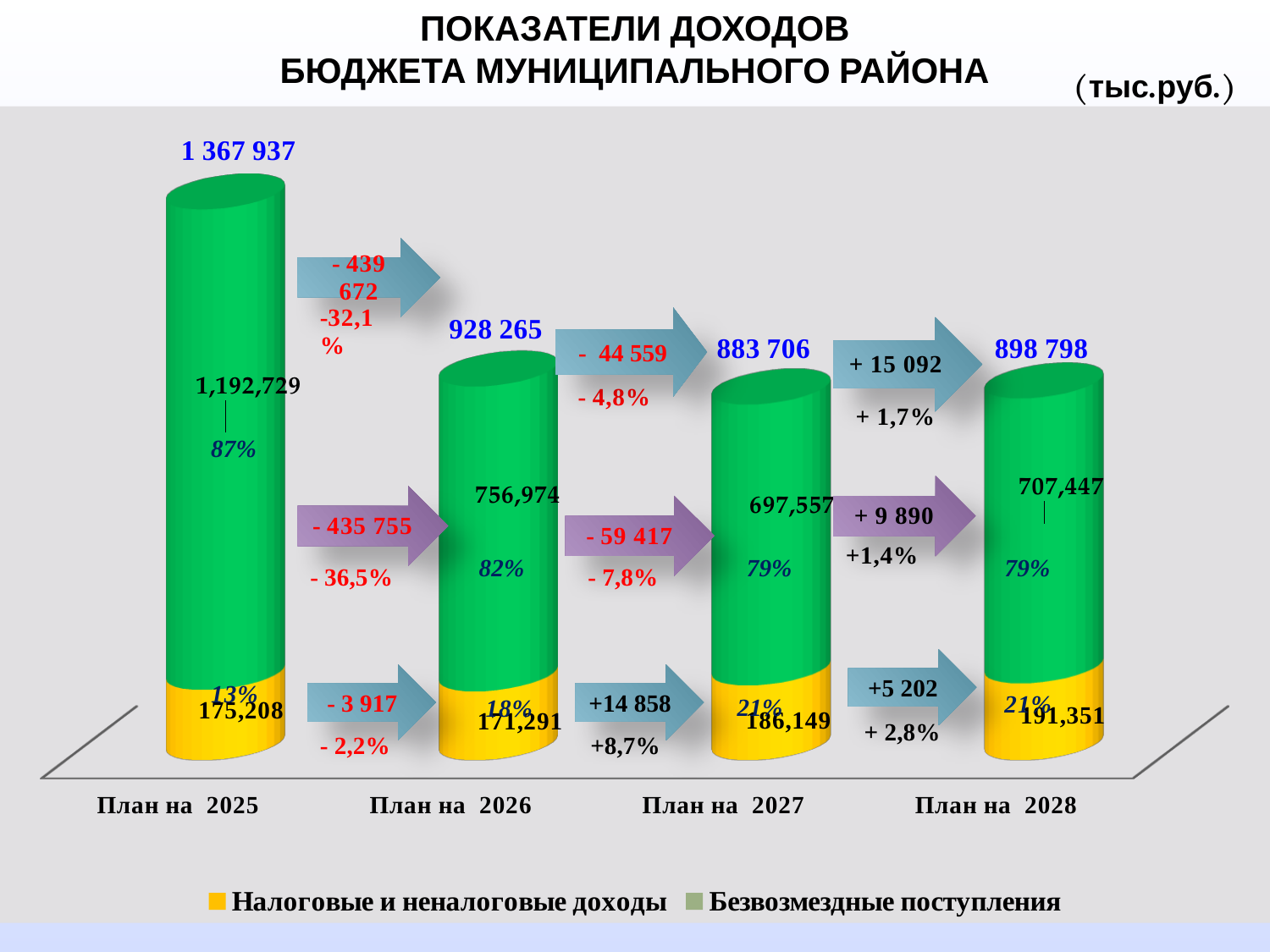

ПОКАЗАТЕЛИ ДОХОДОВ
БЮДЖЕТА МУНИЦИПАЛЬНОГО РАЙОНА
(тыс.руб.)

[unsupported chart]

-  44 559
87%
82%
79%
79%
- 36,5%
- 7,8%
+5 202
- 3 917
+14 858
21%
+ 2,8%
- 2,2%
  +8,7%